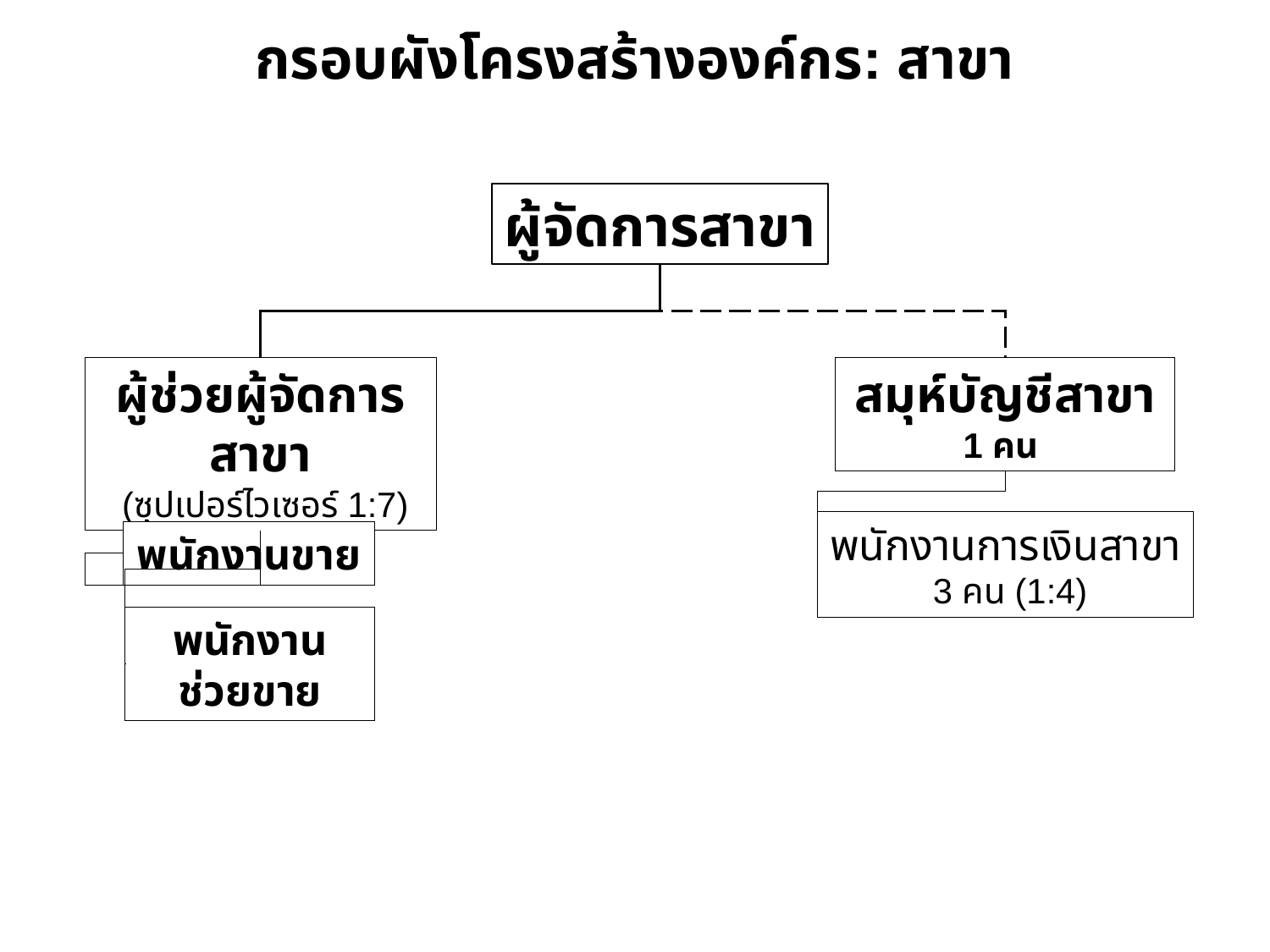

กรอบผังโครงสร้างองค์กร: สาขา
ผู้จัดการสาขา
ผู้ช่วยผู้จัดการสาขา
 (ซุปเปอร์ไวเซอร์ 1:7)
สมุห์บัญชีสาขา
1 คน
พนักงานการเงินสาขา
 3 คน (1:4)
พนักงานขาย
พนักงานช่วยขาย